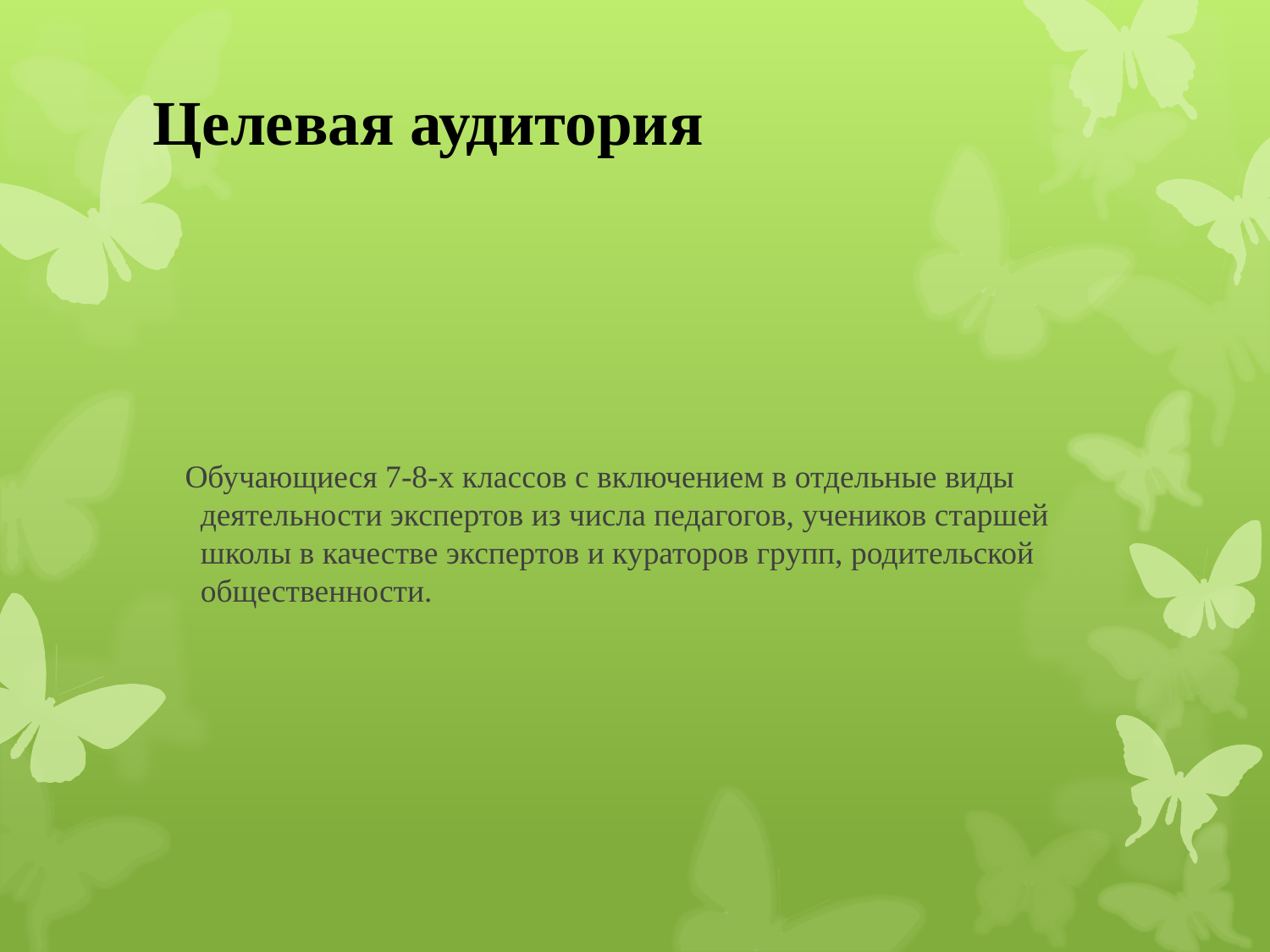

# Целевая аудитория
    Обучающиеся 7-8-х классов с включением в отдельные виды деятельности экспертов из числа педагогов, учеников старшей школы в качестве экспертов и кураторов групп, родительской общественности.